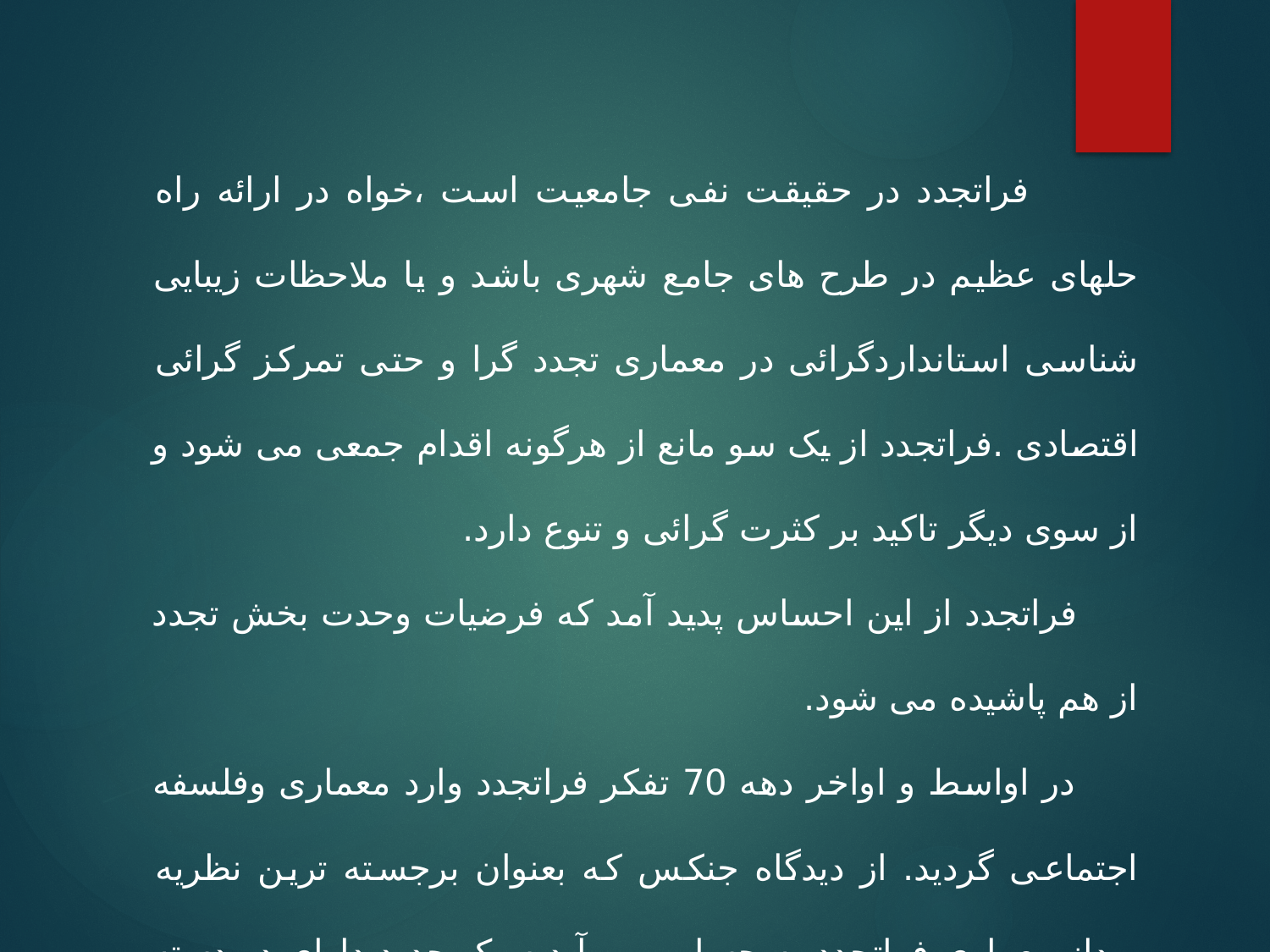

فراتجدد در حقیقت نفی جامعیت است ،خواه در ارائه راه حلهای عظیم در طرح های جامع شهری باشد و یا ملاحظات زیبایی شناسی استانداردگرائی در معماری تجدد گرا و حتی تمرکز گرائی اقتصادی .فراتجدد از یک سو مانع از هرگونه اقدام جمعی می شود و از سوی دیگر تاکید بر کثرت گرائی و تنوع دارد.
     فراتجدد از این احساس پدید آمد که فرضیات وحدت بخش تجدد از هم پاشیده می شود.
     در اواسط و اواخر دهه 70 تفکر فراتجدد وارد معماری وفلسفه اجتماعی گردید. از دیدگاه جنکس که بعنوان برجسته ترین نظریه پرداز معماری فراتجدد به حساب می آید سبک جدید دارای دو دسته معیار بصری است یکی برای عموم ودیگری برای معماران.